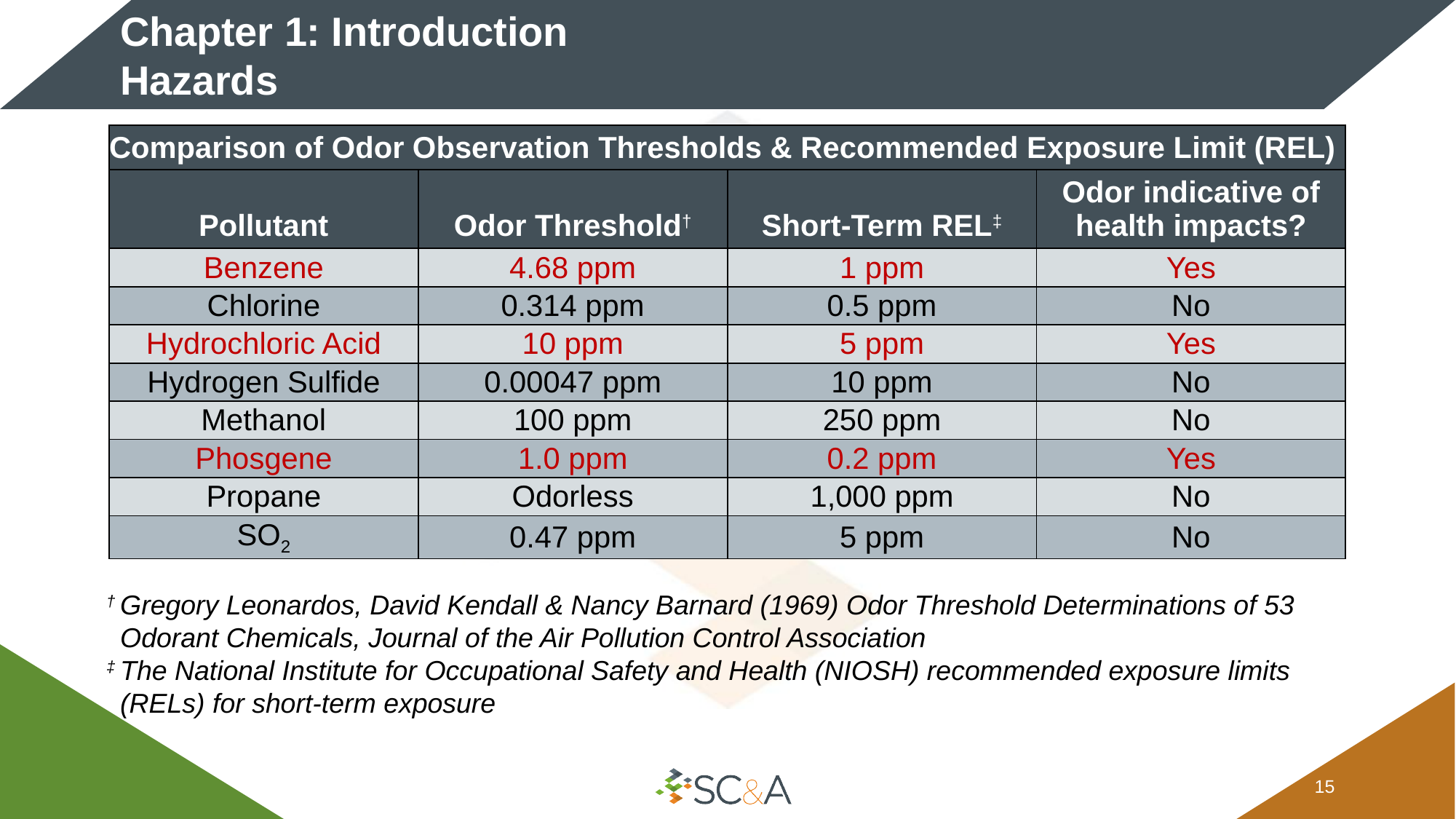

# Chapter 1: Introduction Hazards
| Comparison of Odor Observation Thresholds & Recommended Exposure Limit (REL) |  |  |  |
| --- | --- | --- | --- |
| Pollutant | Odor Threshold† | Short-Term REL‡ | Odor indicative of health impacts? |
| Benzene | 4.68 ppm | 1 ppm | Yes |
| Chlorine | 0.314 ppm | 0.5 ppm | No |
| Hydrochloric Acid | 10 ppm | 5 ppm | Yes |
| Hydrogen Sulfide | 0.00047 ppm | 10 ppm | No |
| Methanol | 100 ppm | 250 ppm | No |
| Phosgene | 1.0 ppm | 0.2 ppm | Yes |
| Propane | Odorless | 1,000 ppm | No |
| SO2 | 0.47 ppm | 5 ppm | No |
†	Gregory Leonardos, David Kendall & Nancy Barnard (1969) Odor Threshold Determinations of 53 Odorant Chemicals, Journal of the Air Pollution Control Association
‡	The National Institute for Occupational Safety and Health (NIOSH) recommended exposure limits (RELs) for short-term exposure
15